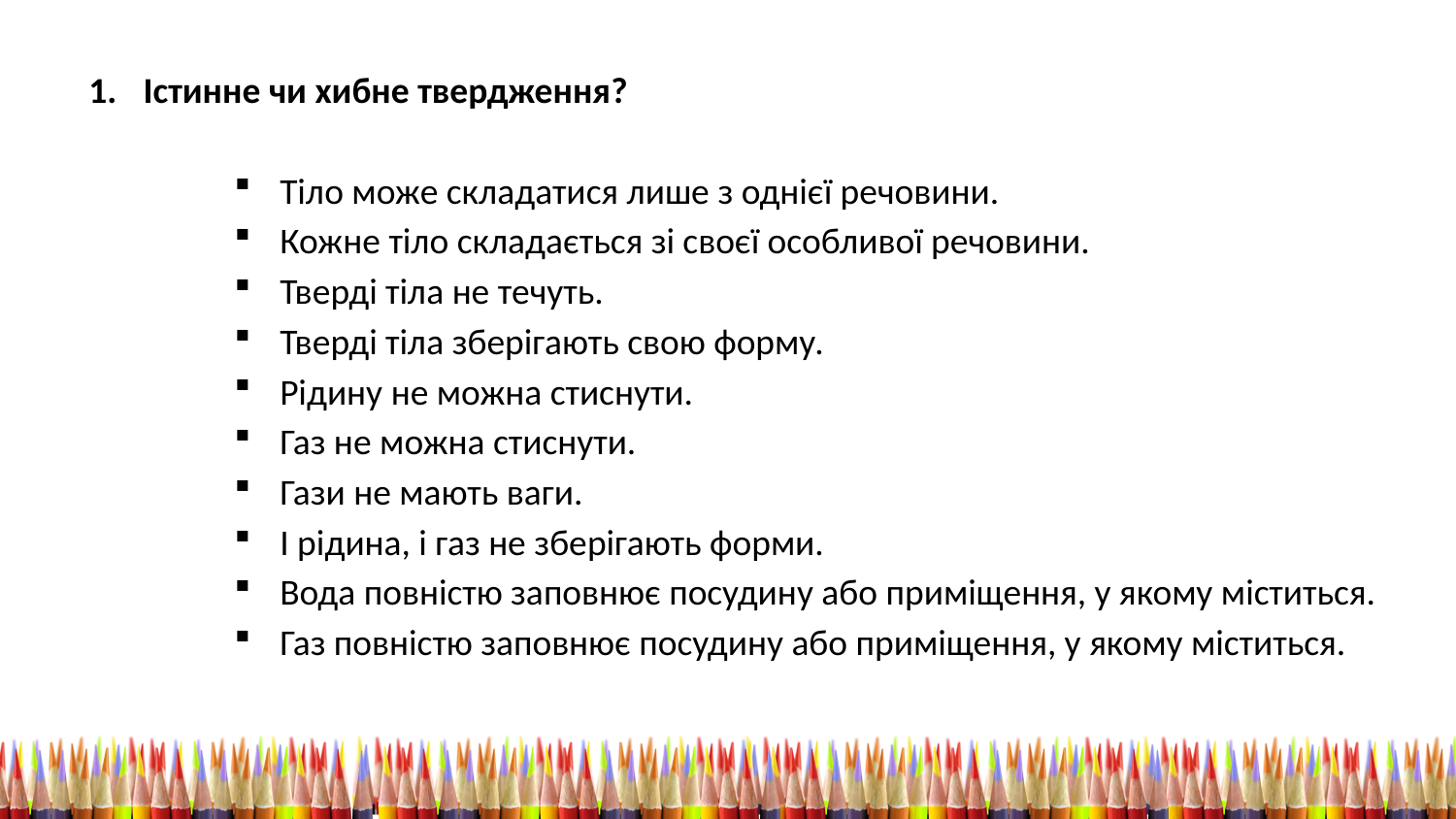

Істинне чи хибне твердження?

Тіло може складатися лише з однієї речовини.
Кожне тіло складається зі своєї особливої речовини.
Тверді тіла не течуть.
Тверді тіла зберігають свою форму.
Рідину не можна стиснути.
Газ не можна стиснути.
Гази не мають ваги.
І рідина, і газ не зберігають форми.
Вода повністю заповнює посудину або приміщення, у якому міститься.
Газ повністю заповнює посудину або приміщення, у якому міститься.